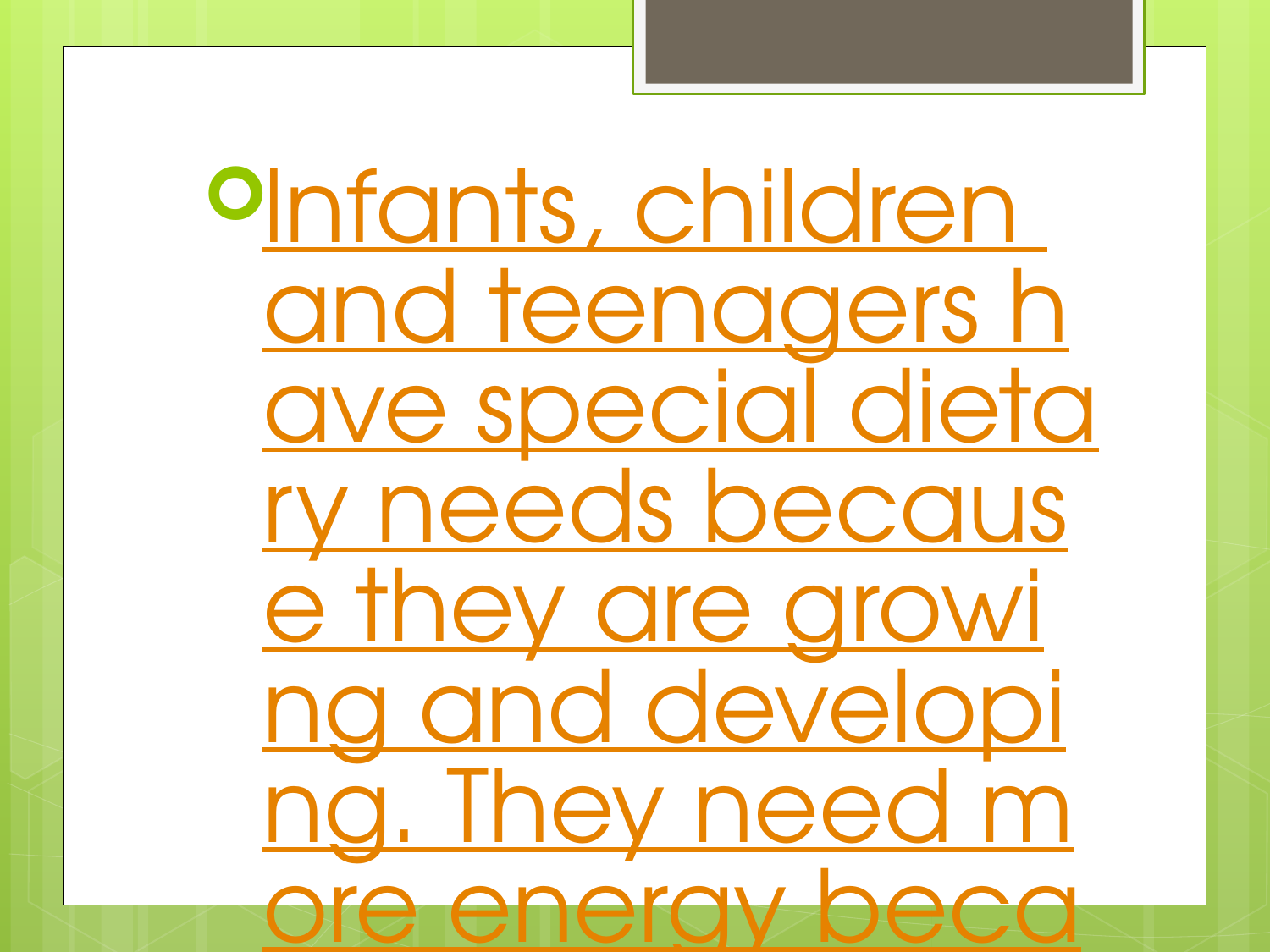

Infants, children and teenagers have special dietary needs because they are growing and developing. They need more energy because they are playing and being active.
Make sure the food you choose is suitable for their needs